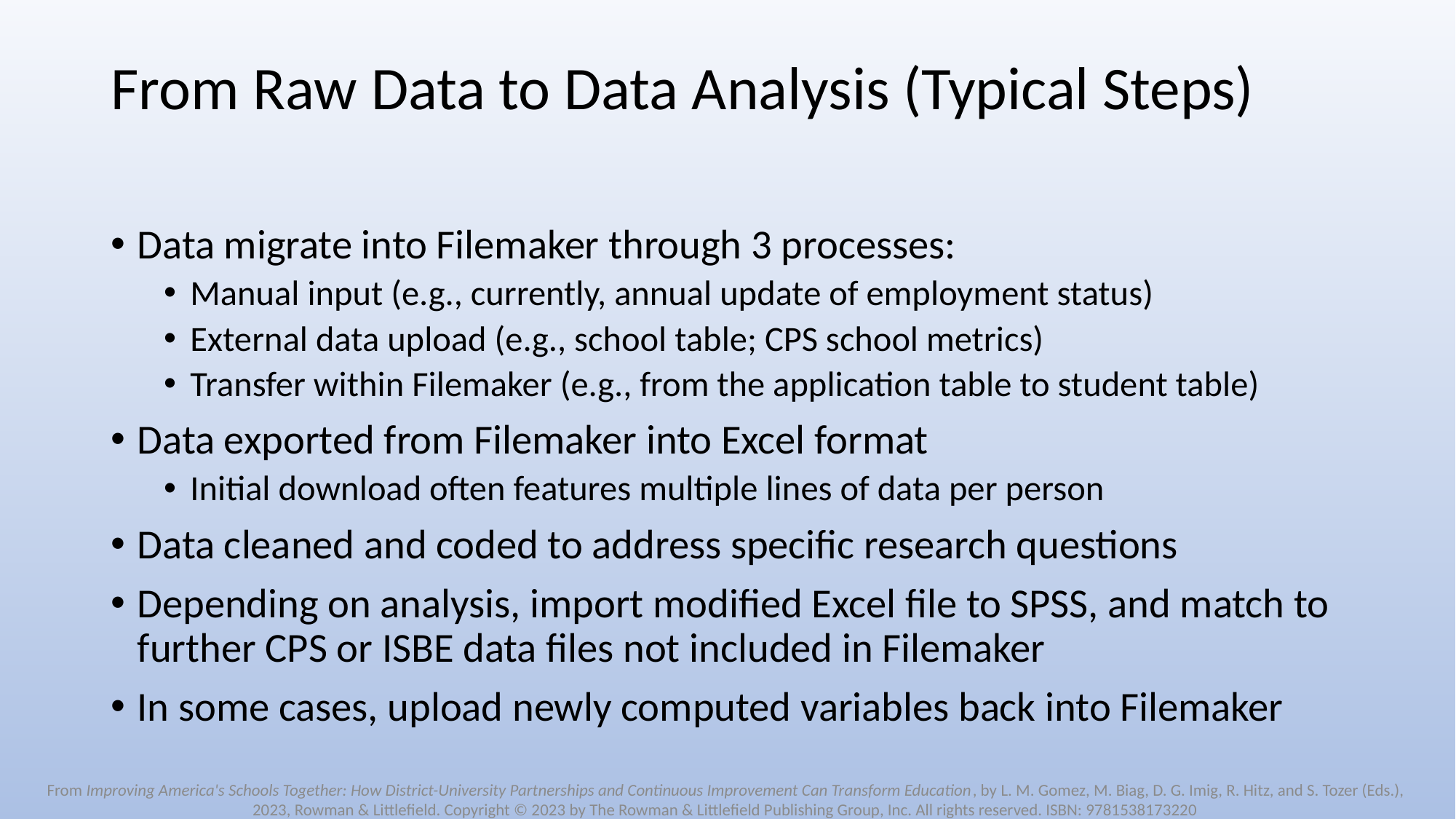

# From Raw Data to Data Analysis (Typical Steps)
Data migrate into Filemaker through 3 processes:
Manual input (e.g., currently, annual update of employment status)
External data upload (e.g., school table; CPS school metrics)
Transfer within Filemaker (e.g., from the application table to student table)
Data exported from Filemaker into Excel format
Initial download often features multiple lines of data per person
Data cleaned and coded to address specific research questions
Depending on analysis, import modified Excel file to SPSS, and match to further CPS or ISBE data files not included in Filemaker
In some cases, upload newly computed variables back into Filemaker

From Improving America's Schools Together: How District-University Partnerships and Continuous Improvement Can Transform Education, by L. M. Gomez, M. Biag, D. G. Imig, R. Hitz, and S. Tozer (Eds.), 2023, Rowman & Littlefield. Copyright © 2023 by The Rowman & Littlefield Publishing Group, Inc. All rights reserved. ISBN: 9781538173220